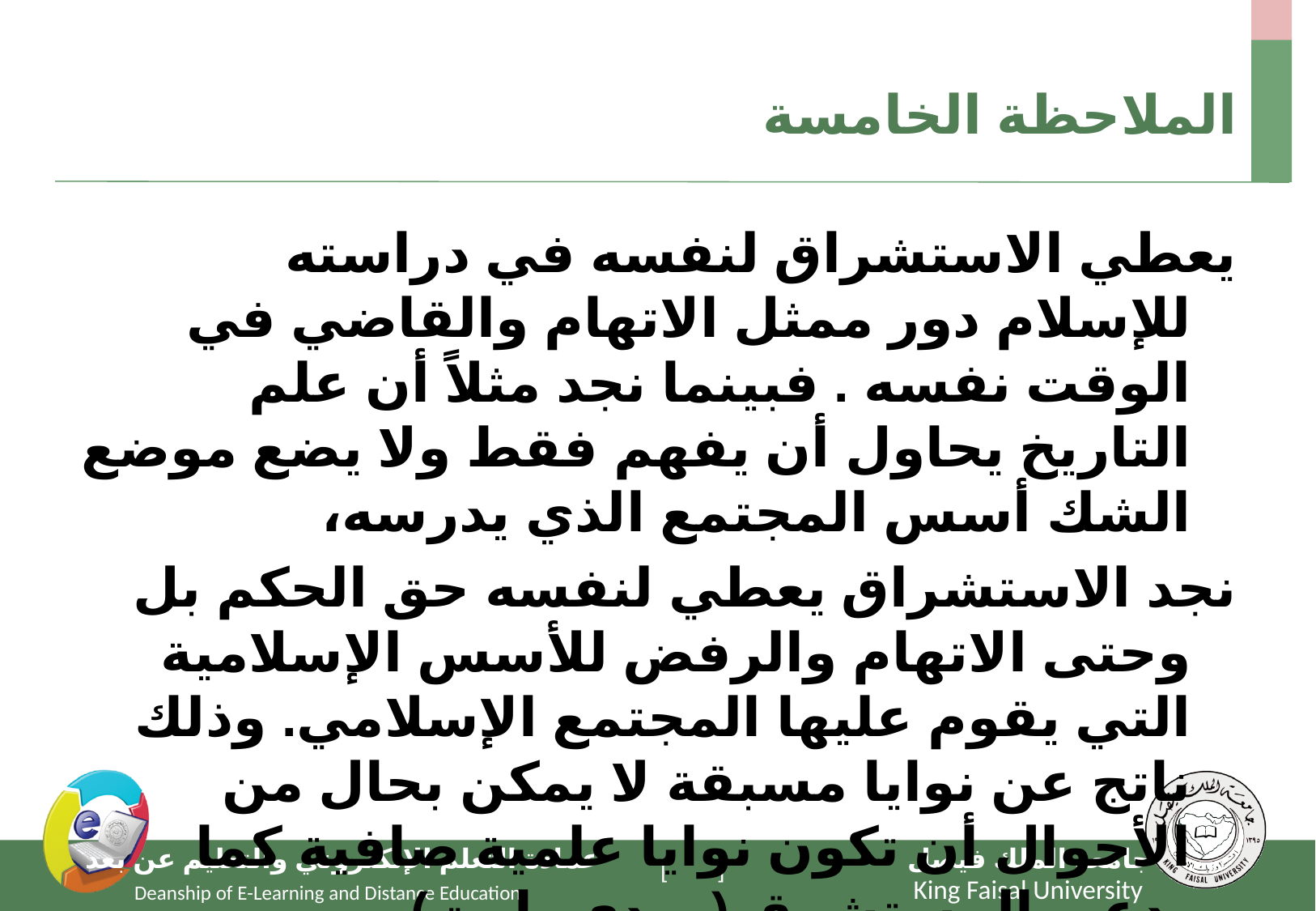

# الملاحظة الخامسة
يعطي الاستشراق لنفسه في دراسته للإسلام دور ممثل الاتهام والقاضي في الوقت نفسه . فبينما نجد مثلاً أن علم التاريخ يحاول أن يفهم فقط ولا يضع موضع الشك أسس المجتمع الذي يدرسه،
نجد الاستشراق يعطي لنفسه حق الحكم بل وحتى الاتهام والرفض للأسس الإسلامية التي يقوم عليها المجتمع الإسلامي. وذلك ناتج عن نوايا مسبقة لا يمكن بحال من الأحوال أن تكون نوايا علمية صافية كما يدعي المستشرق (رودي بارت)